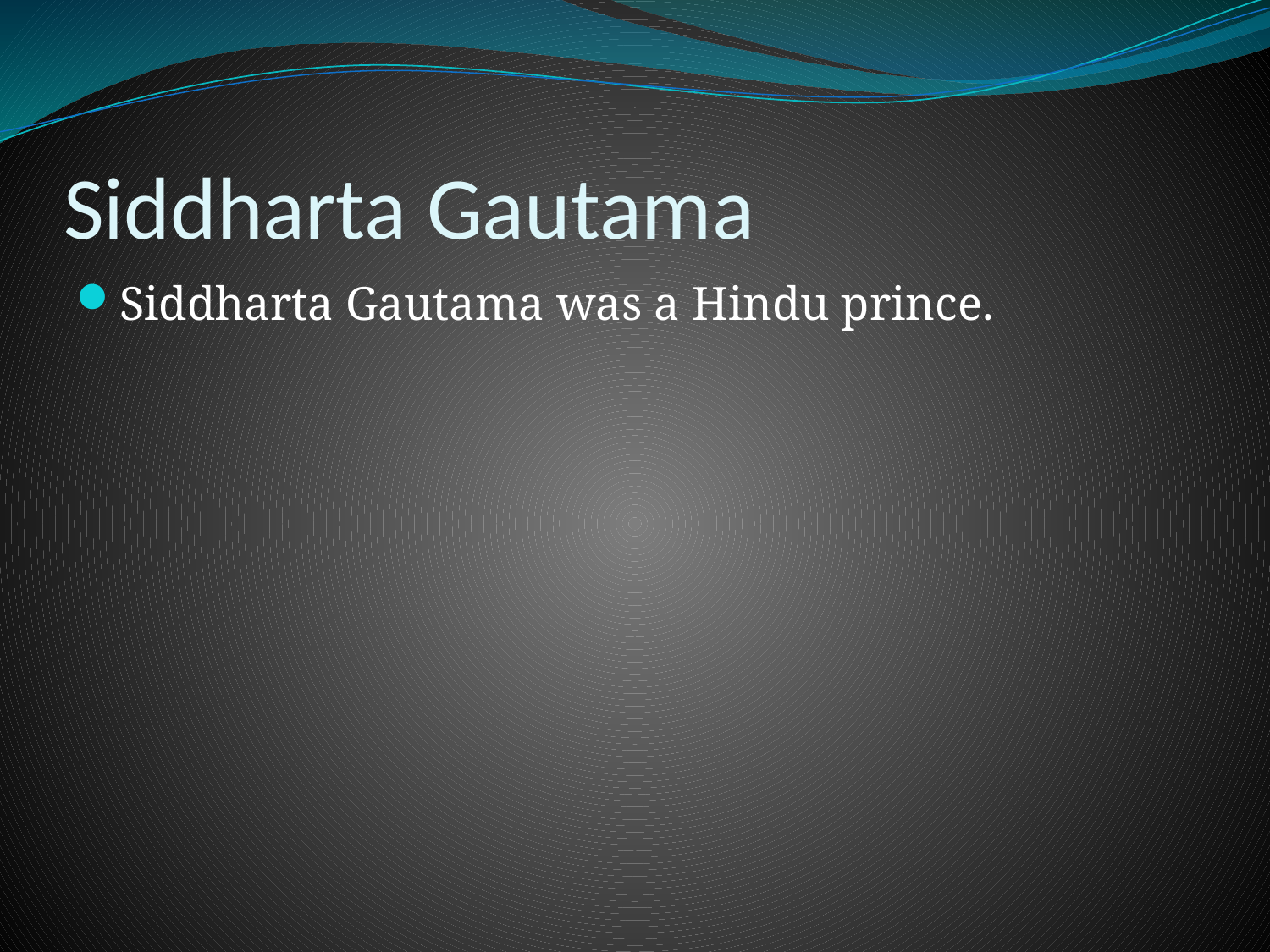

# Siddharta Gautama
Siddharta Gautama was a Hindu prince.